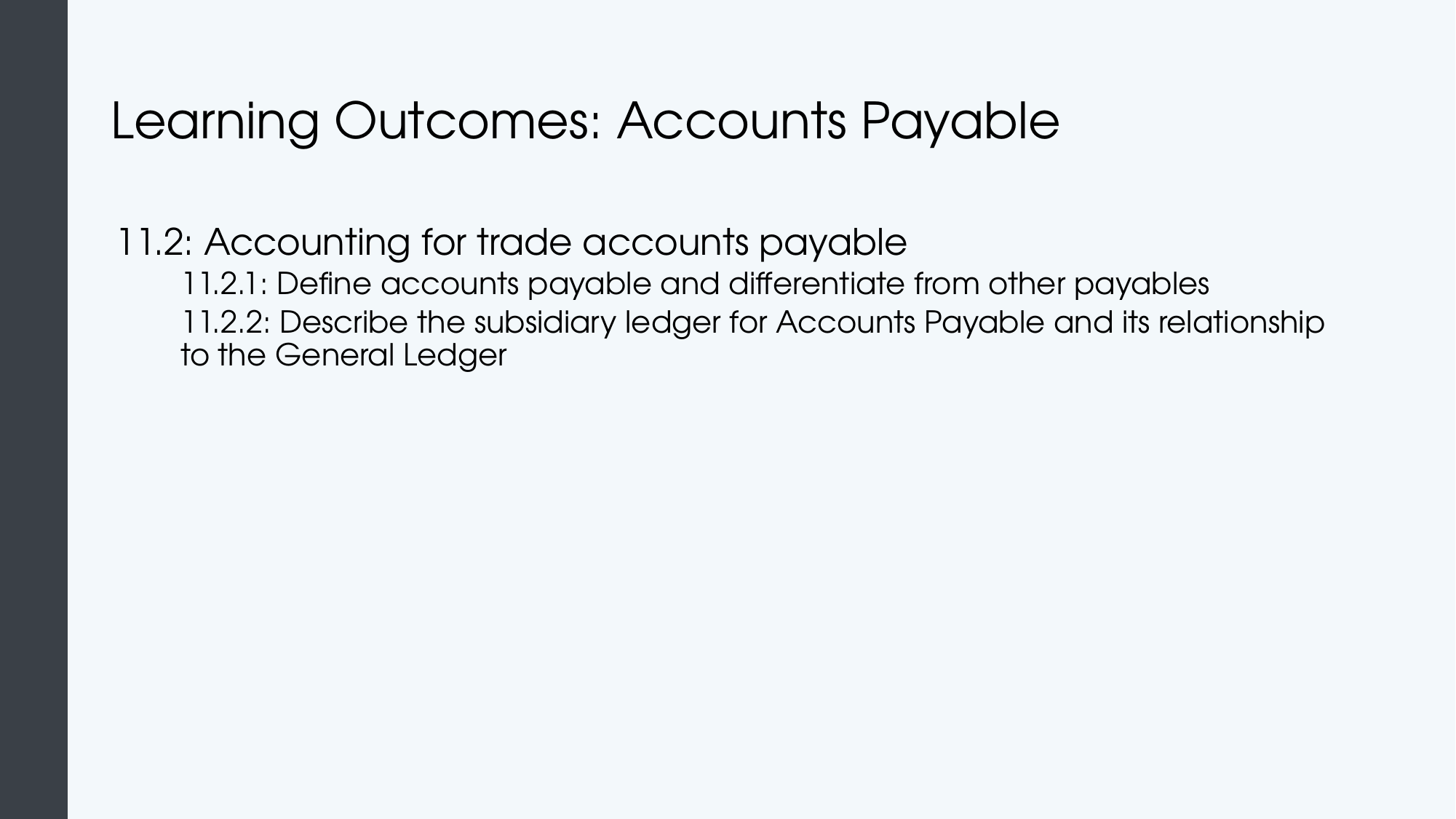

# Learning Outcomes: Accounts Payable
11.2: Accounting for trade accounts payable
11.2.1: Define accounts payable and differentiate from other payables
11.2.2: Describe the subsidiary ledger for Accounts Payable and its relationship to the General Ledger